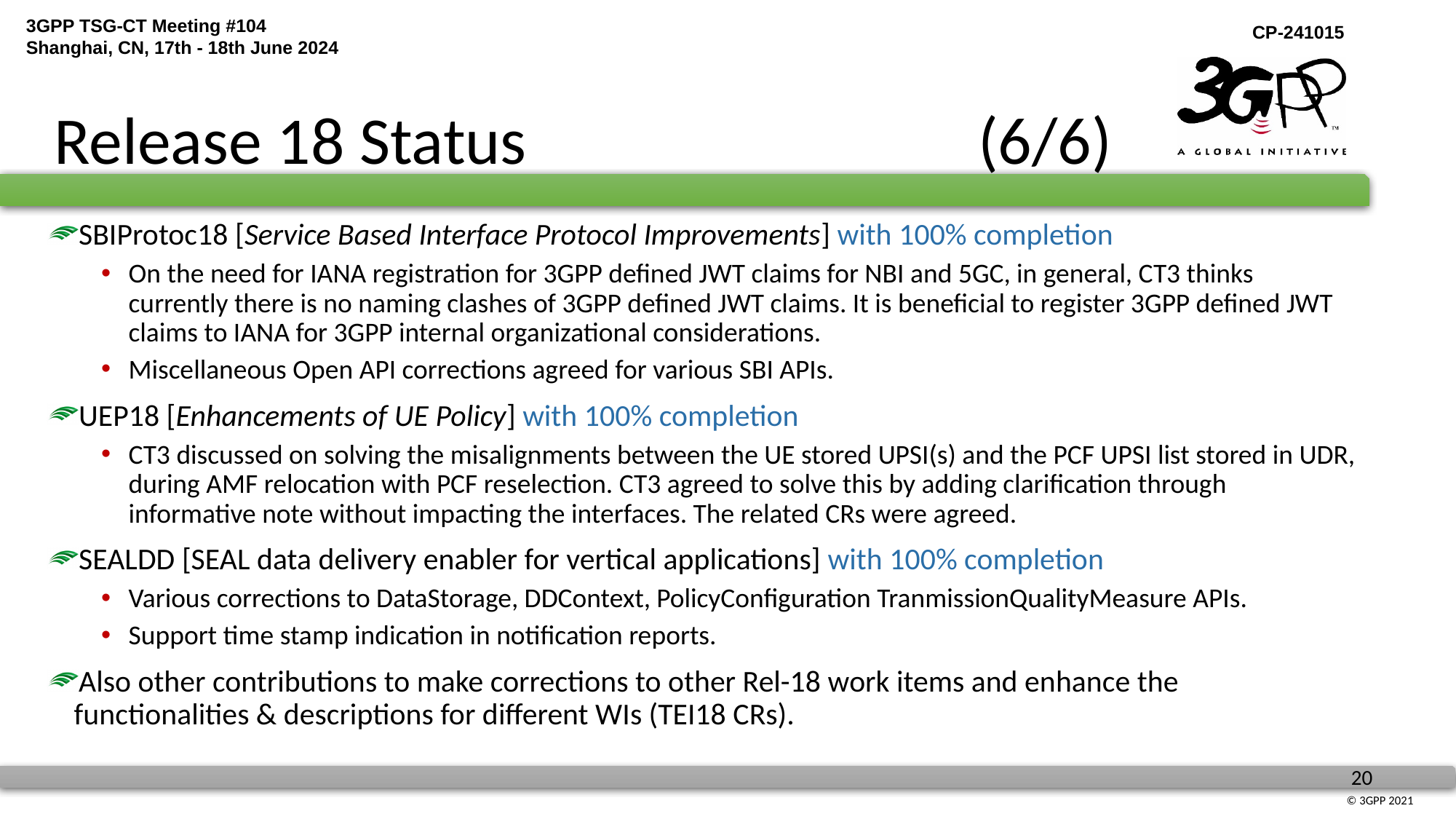

# Release 18 Status                              (6/6)
SBIProtoc18 [Service Based Interface Protocol Improvements] with 100% completion
On the need for IANA registration for 3GPP defined JWT claims for NBI and 5GC, in general, CT3 thinks currently there is no naming clashes of 3GPP defined JWT claims. It is beneficial to register 3GPP defined JWT claims to IANA for 3GPP internal organizational considerations.
Miscellaneous Open API corrections agreed for various SBI APIs.
UEP18 [Enhancements of UE Policy] with 100% completion
CT3 discussed on solving the misalignments between the UE stored UPSI(s) and the PCF UPSI list stored in UDR, during AMF relocation with PCF reselection. CT3 agreed to solve this by adding clarification through informative note without impacting the interfaces. The related CRs were agreed.
SEALDD [SEAL data delivery enabler for vertical applications] with 100% completion
Various corrections to DataStorage, DDContext, PolicyConfiguration TranmissionQualityMeasure APIs.
Support time stamp indication in notification reports.
Also other contributions to make corrections to other Rel-18 work items and enhance the functionalities & descriptions for different WIs (TEI18 CRs).